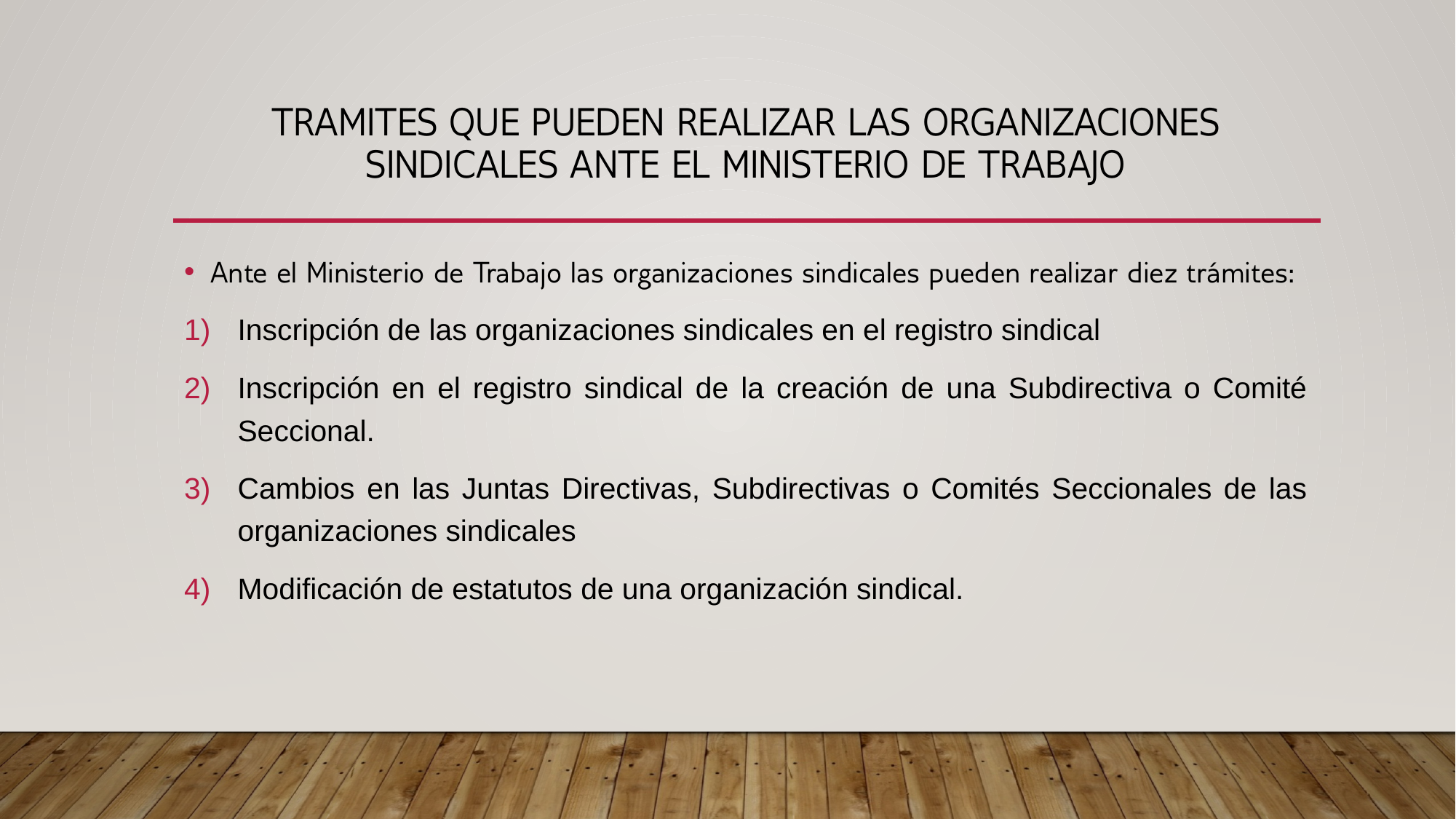

# TRAMITES QUE PUEDEN REALIZAR LAS ORGANIZACIONES SINDICALES ANTE EL MINISTERIO DE TRABAJO
Ante el Ministerio de Trabajo las organizaciones sindicales pueden realizar diez trámites:
Inscripción de las organizaciones sindicales en el registro sindical
Inscripción en el registro sindical de la creación de una Subdirectiva o Comité Seccional.
Cambios en las Juntas Directivas, Subdirectivas o Comités Seccionales de las organizaciones sindicales
Modificación de estatutos de una organización sindical.